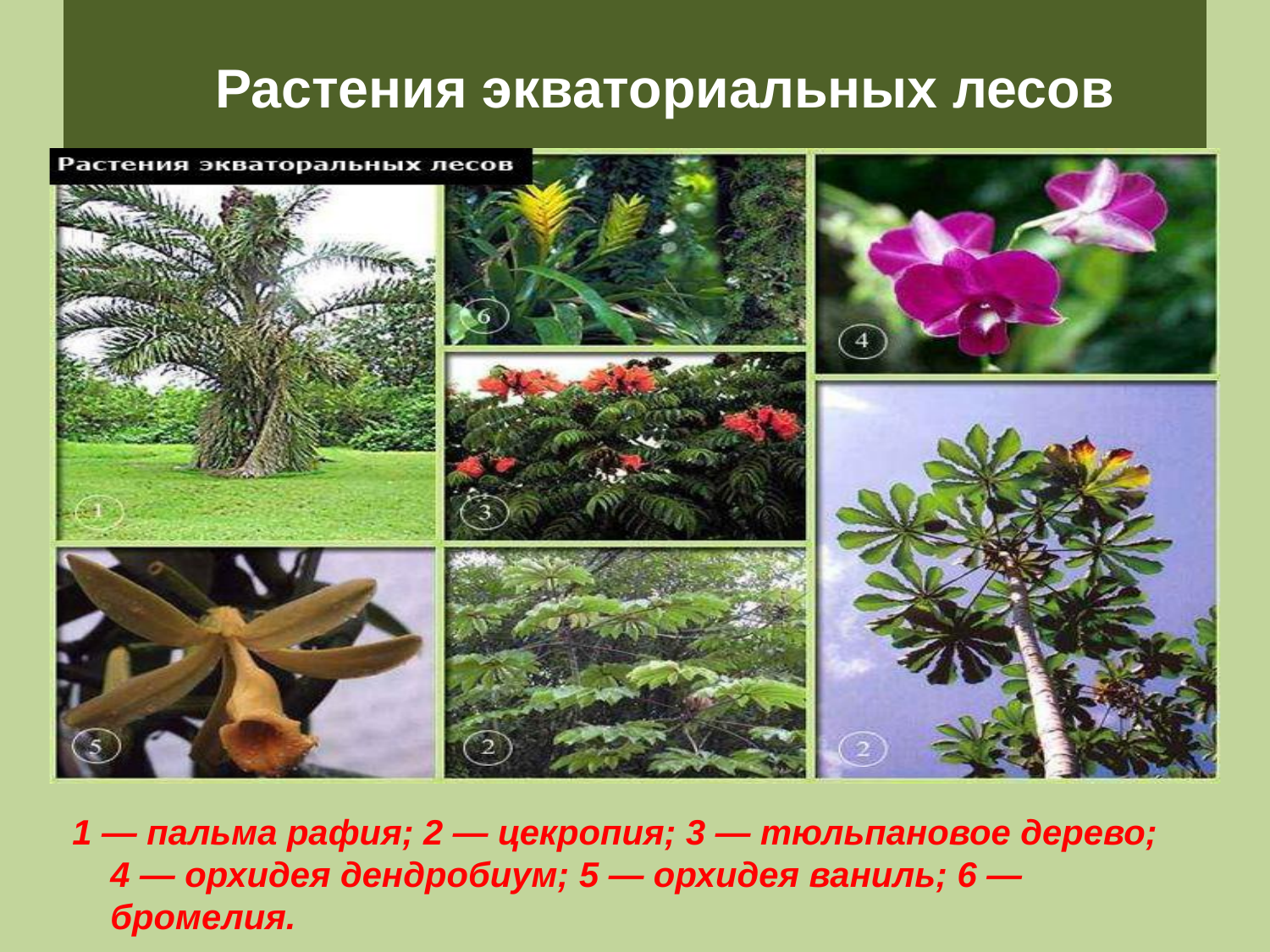

# Растения экваториальных лесов

1 — пальма рафия; 2 — цекропия; 3 — тюльпановое дерево;  4 — орхидея дендробиум; 5 — орхидея ваниль; 6 — бромелия.